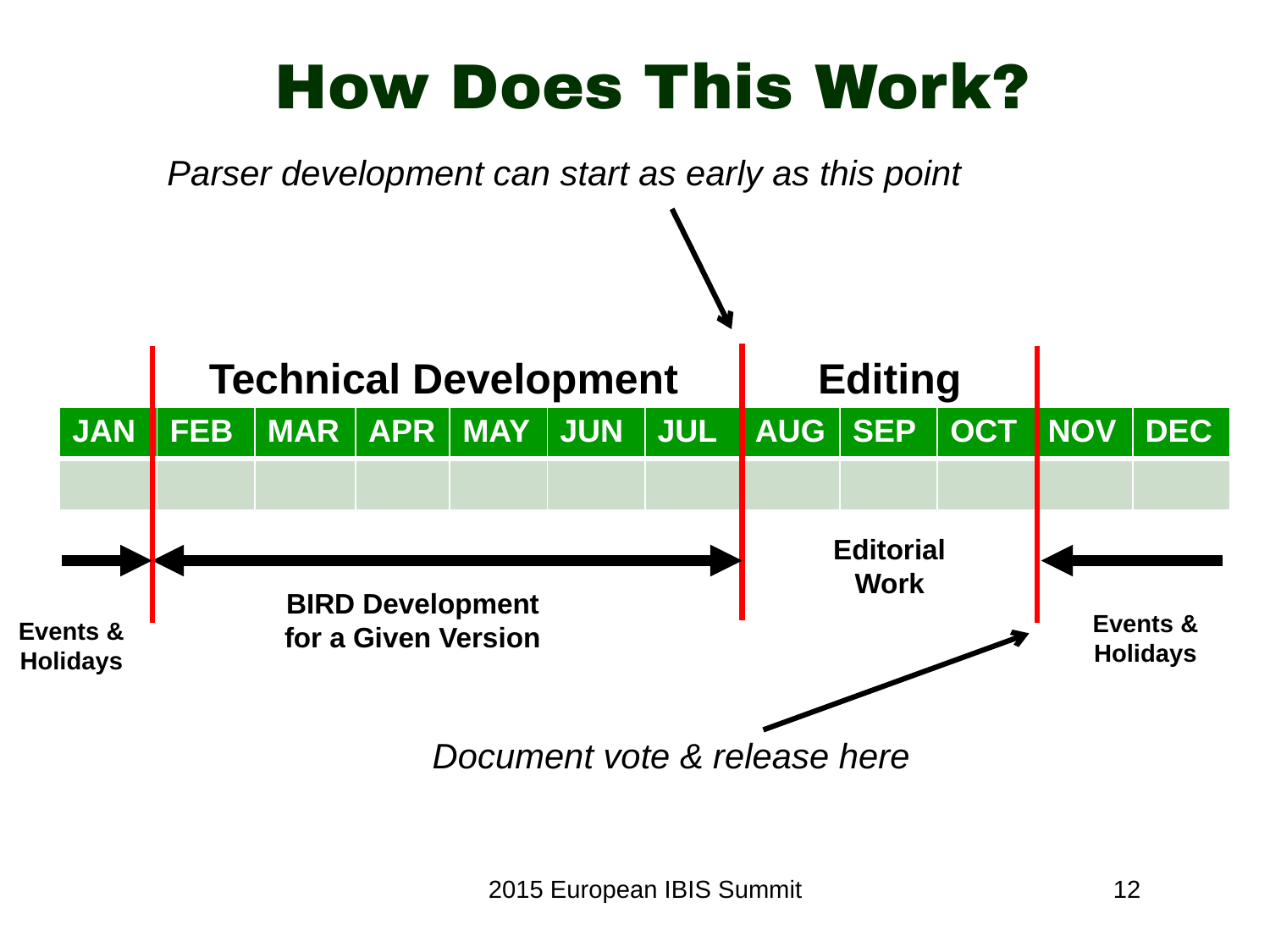

# How Does This Work?
Parser development can start as early as this point
Technical Development
Editing
| JAN | FEB | MAR | APR | MAY | JUN | JUL | AUG | SEP | OCT | NOV | DEC |
| --- | --- | --- | --- | --- | --- | --- | --- | --- | --- | --- | --- |
|  |  |  |  |  |  |  |  |  |  |  |  |
Editorial
Work
BIRD Development
for a Given Version
Events & Holidays
Events & Holidays
Document vote & release here

2015 European IBIS Summit

12